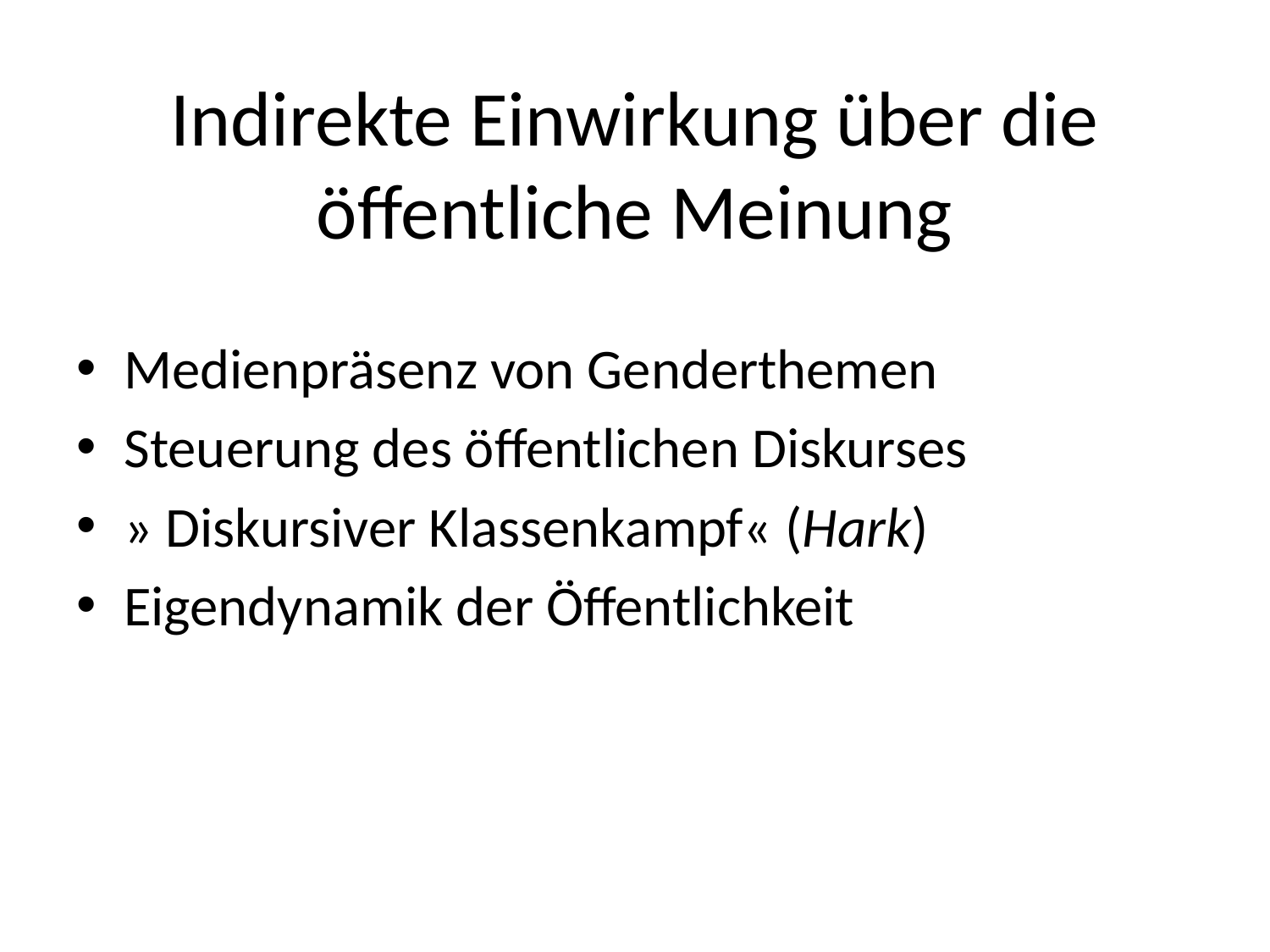

# Indirekte Einwirkung über die öffentliche Meinung
Medienpräsenz von Genderthemen
Steuerung des öffentlichen Diskurses
» Diskursiver Klassenkampf« (Hark)
Eigendynamik der Öffentlichkeit